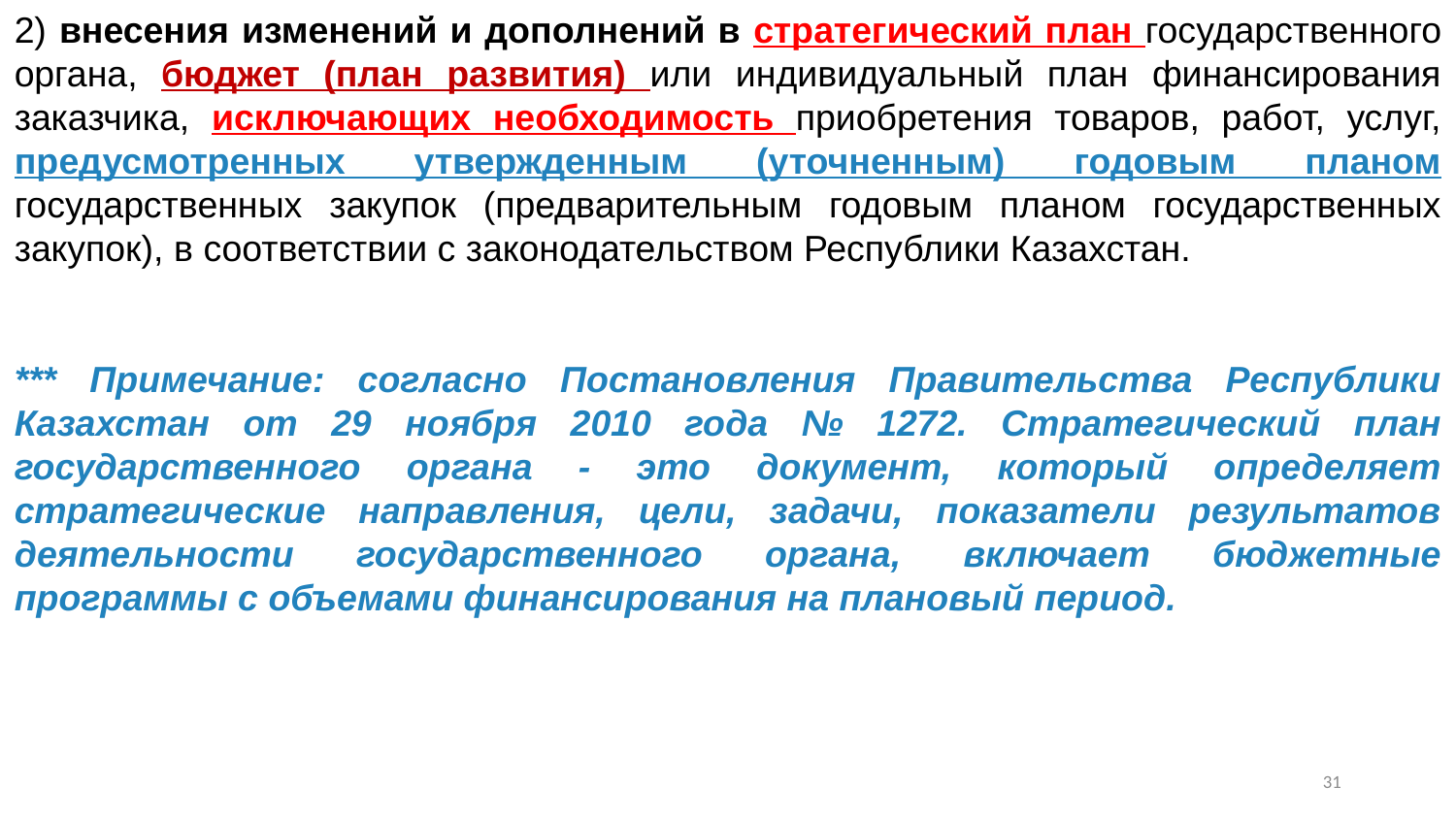

2) внесения изменений и дополнений в стратегический план государственного органа, бюджет (план развития) или индивидуальный план финансирования заказчика, исключающих необходимость приобретения товаров, работ, услуг, предусмотренных утвержденным (уточненным) годовым планом государственных закупок (предварительным годовым планом государственных закупок), в соответствии с законодательством Республики Казахстан.

*** Примечание: согласно Постановления Правительства Республики Казахстан от 29 ноября 2010 года № 1272. Стратегический план государственного органа - это документ, который определяет стратегические направления, цели, задачи, показатели результатов деятельности государственного органа, включает бюджетные программы с объемами финансирования на плановый период.
31